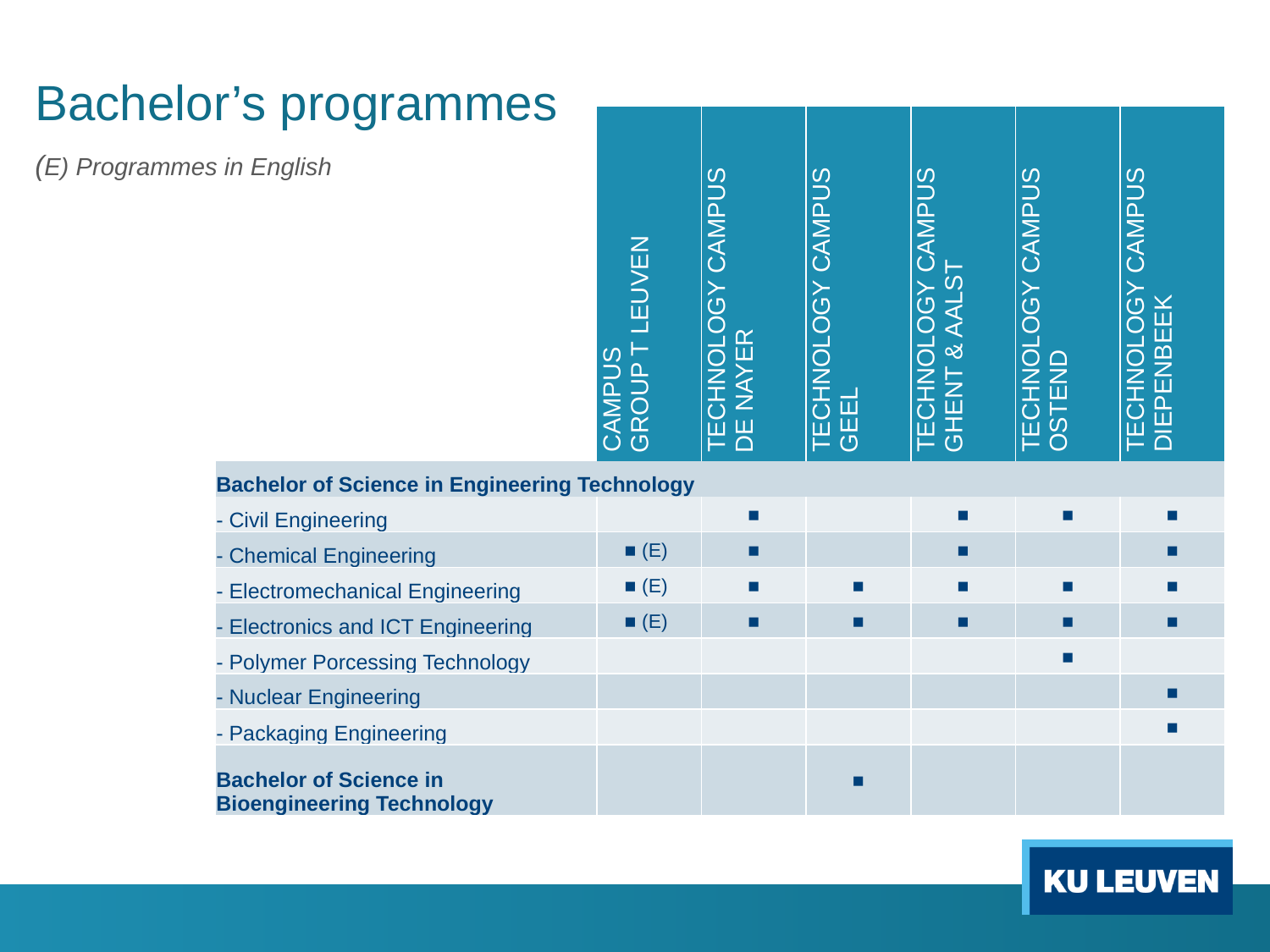

# Bachelor’s programmes (E) Programmes in English
|  | CAMPUS GROUP T LEUVEN | TECHNOLOGY CAMPUS DE NAYER | TECHNOLOGY CAMPUS GEEL | TECHNOLOGY CAMPUS GHENT & AALST | TECHNOLOGY CAMPUS OSTEND | TECHNOLOGY CAMPUS DIEPENBEEK |
| --- | --- | --- | --- | --- | --- | --- |
| Bachelor of Science in Engineering Technology |  |  |  |  |  |  |
| - Civil Engineering |  | ■ |  | ■ | ■ | ■ |
| - Chemical Engineering | ■ (E) | ■ |  | ■ |  | ■ |
| - Electromechanical Engineering | ■ (E) | ■ | ■ | ■ | ■ | ■ |
| - Electronics and ICT Engineering | ■ (E) | ■ | ■ | ■ | ■ | ■ |
| - Polymer Porcessing Technology |  |  |  |  | ■ |  |
| - Nuclear Engineering |  |  |  |  |  | ■ |
| - Packaging Engineering |  |  |  |  |  | ■ |
| Bachelor of Science in Bioengineering Technology |  |  | ■ |  |  |  |